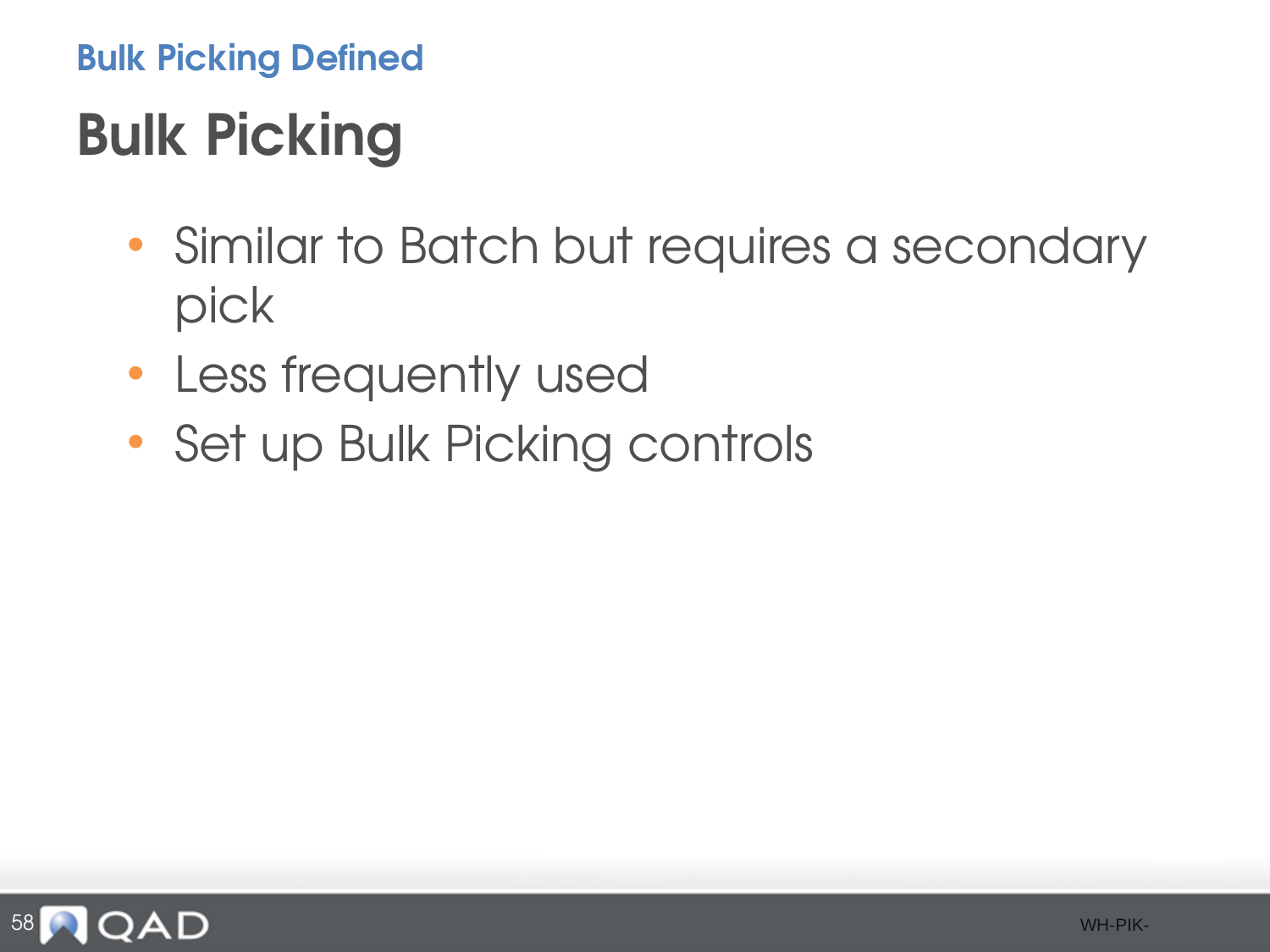

Bulk Picking Defined
# Bulk Picking
Similar to Batch but requires a secondary pick
Less frequently used
Set up Bulk Picking controls
58
WH-PIK-